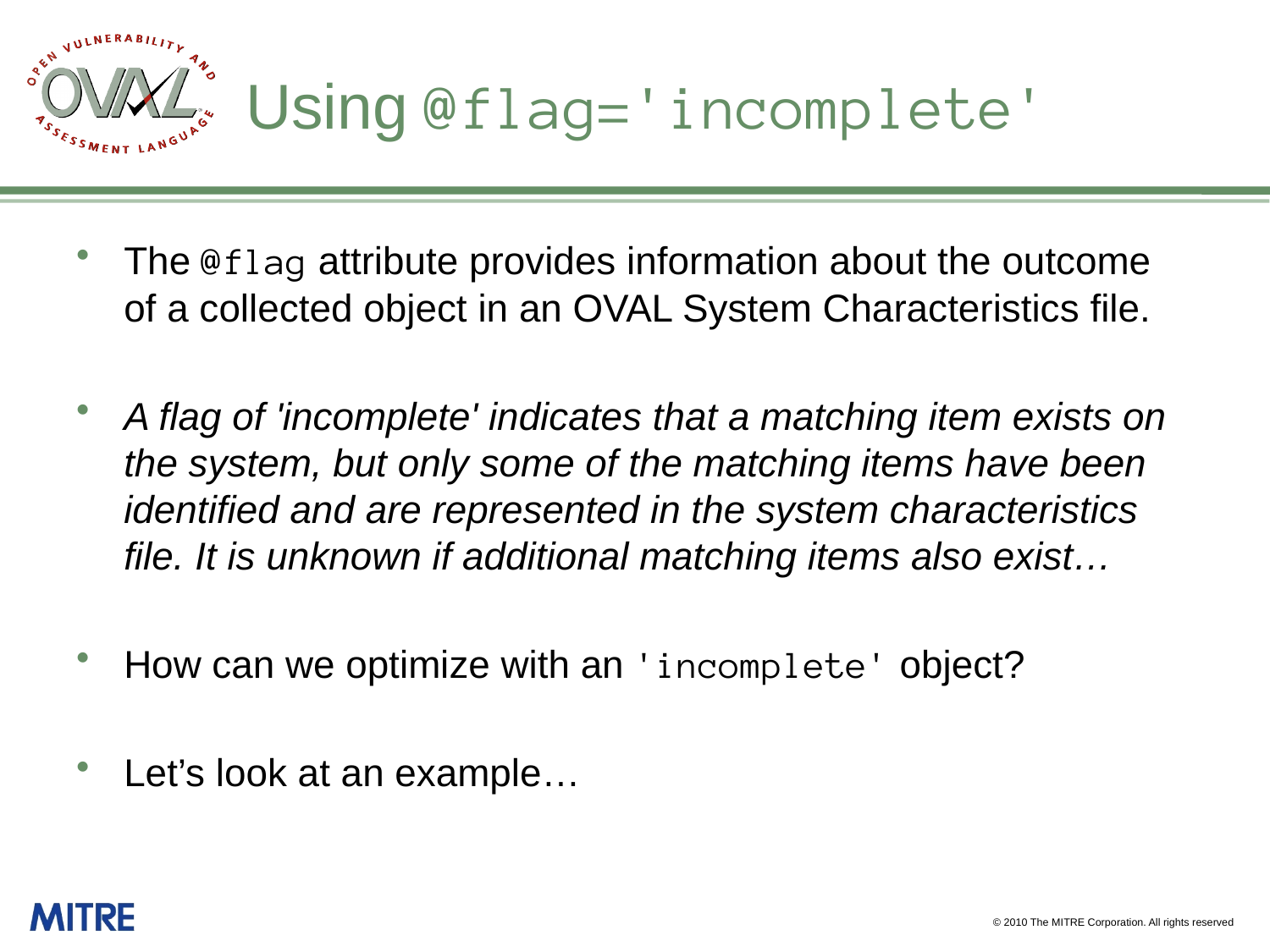

# Using @flag='incomplete'
The @flag attribute provides information about the outcome of a collected object in an OVAL System Characteristics file.

A flag of 'incomplete' indicates that a matching item exists on the system, but only some of the matching items have been identified and are represented in the system characteristics file. It is unknown if additional matching items also exist…

How can we optimize with an 'incomplete' object?

Let’s look at an example…